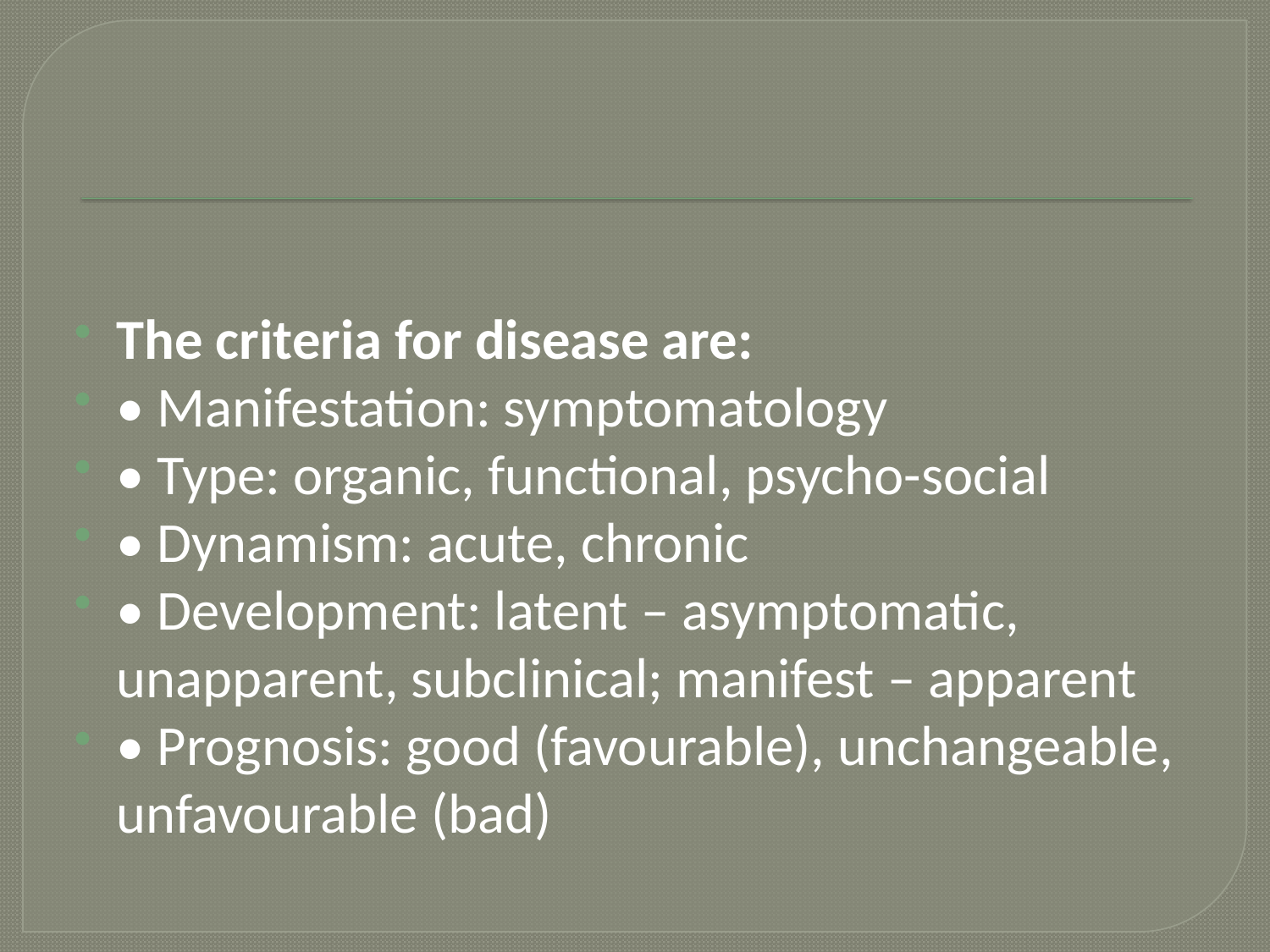

#

The criteria for disease are:
• Manifestation: symptomatology
• Type: organic, functional, psycho-social
• Dynamism: acute, chronic
• Development: latent – asymptomatic, unapparent, subclinical; manifest – apparent
• Prognosis: good (favourable), unchangeable, unfavourable (bad)